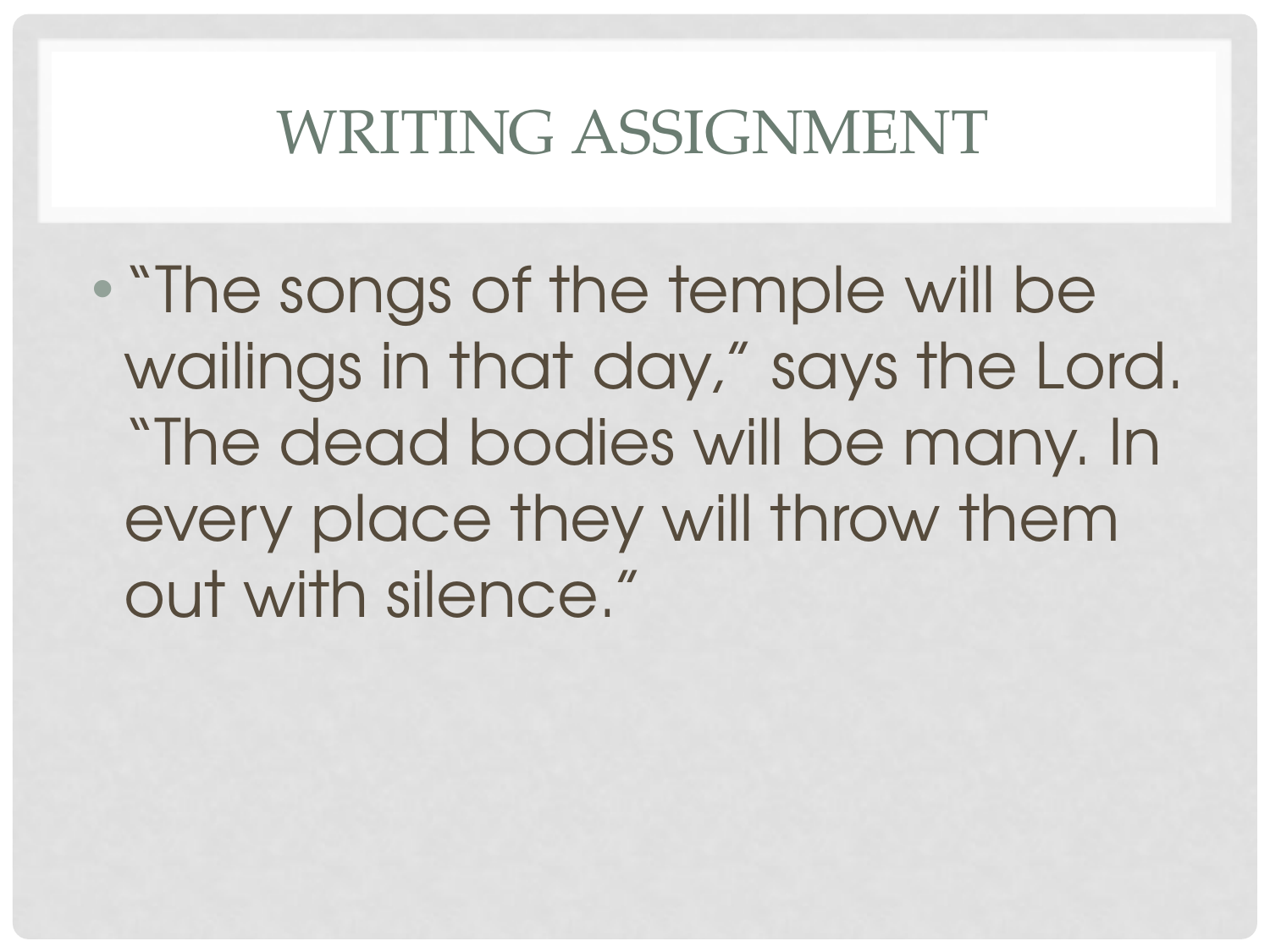

# Writing Assignment
“The songs of the temple will be wailings in that day,” says the Lord. “The dead bodies will be many. In every place they will throw them out with silence.”